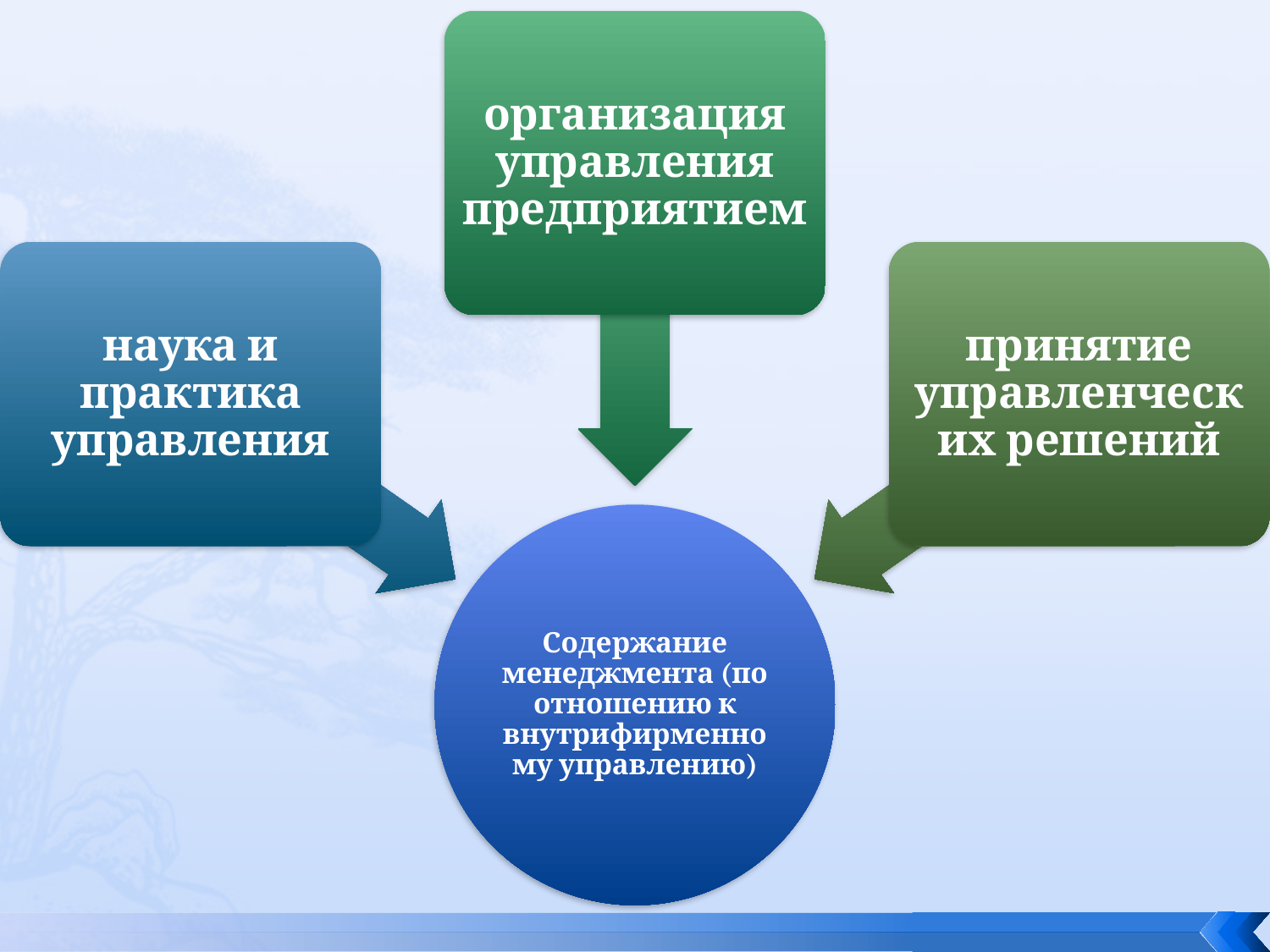

Содержание менеджмента (по отношению к внутрифирменному управлению)
наука и практика управления
организация управления предприятием
принятие управленческих решений